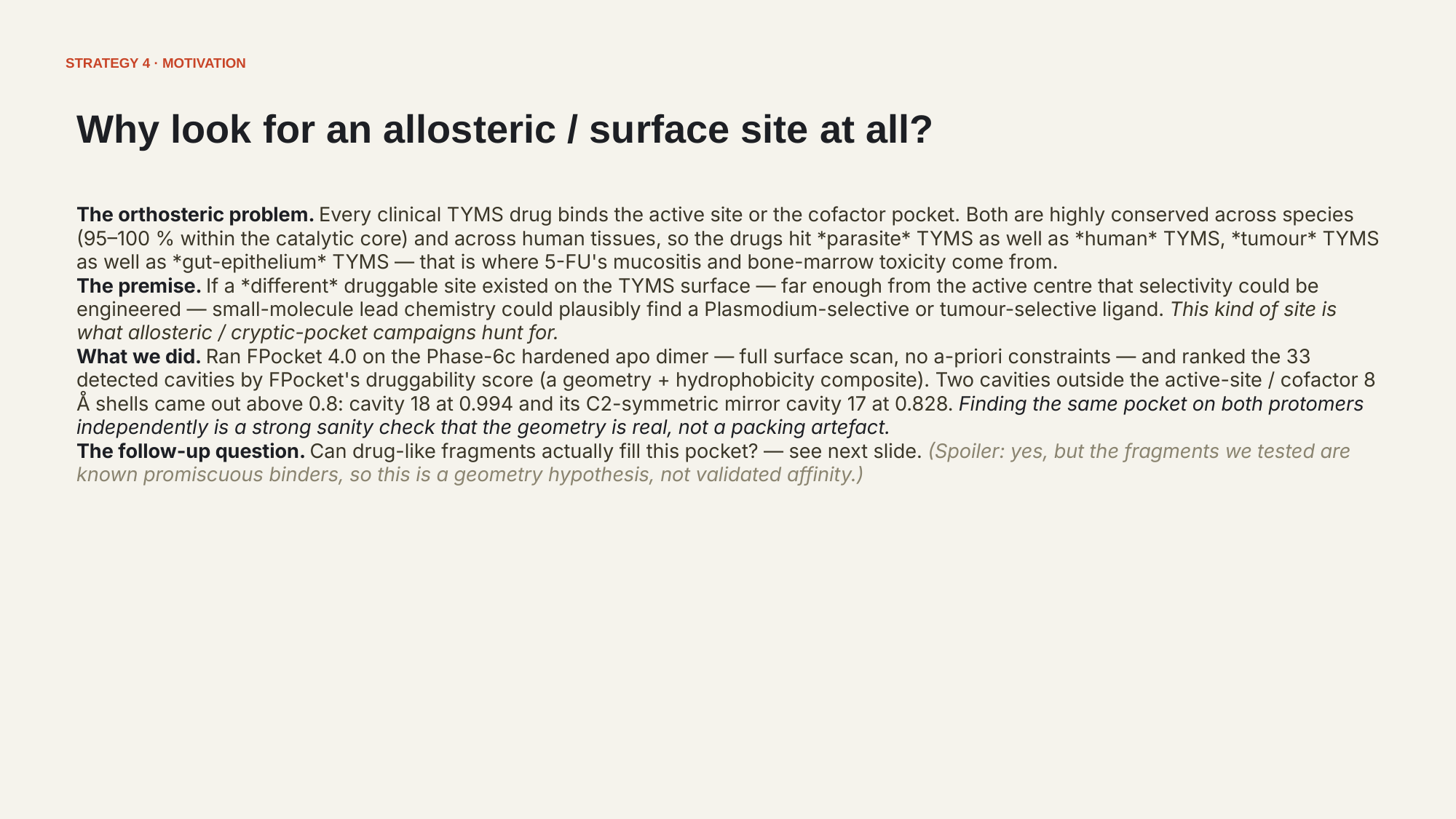

STRATEGY 4 · MOTIVATION
Why look for an allosteric / surface site at all?
The orthosteric problem. Every clinical TYMS drug binds the active site or the cofactor pocket. Both are highly conserved across species (95–100 % within the catalytic core) and across human tissues, so the drugs hit *parasite* TYMS as well as *human* TYMS, *tumour* TYMS as well as *gut-epithelium* TYMS — that is where 5-FU's mucositis and bone-marrow toxicity come from.
The premise. If a *different* druggable site existed on the TYMS surface — far enough from the active centre that selectivity could be engineered — small-molecule lead chemistry could plausibly find a Plasmodium-selective or tumour-selective ligand. This kind of site is what allosteric / cryptic-pocket campaigns hunt for.
What we did. Ran FPocket 4.0 on the Phase-6c hardened apo dimer — full surface scan, no a-priori constraints — and ranked the 33 detected cavities by FPocket's druggability score (a geometry + hydrophobicity composite). Two cavities outside the active-site / cofactor 8 Å shells came out above 0.8: cavity 18 at 0.994 and its C2-symmetric mirror cavity 17 at 0.828. Finding the same pocket on both protomers independently is a strong sanity check that the geometry is real, not a packing artefact.
The follow-up question. Can drug-like fragments actually fill this pocket? — see next slide. (Spoiler: yes, but the fragments we tested are known promiscuous binders, so this is a geometry hypothesis, not validated affinity.)